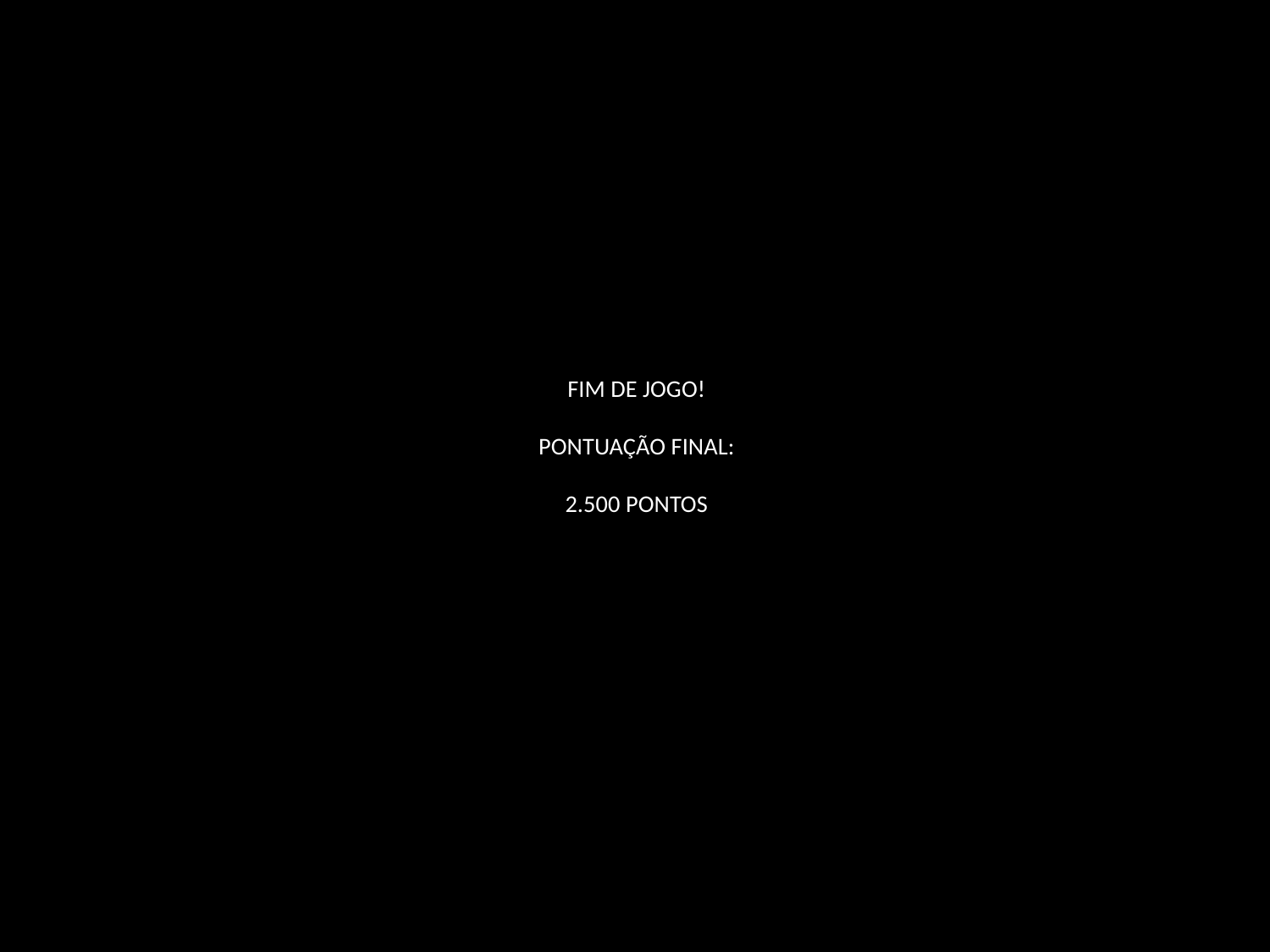

# FIM DE JOGO! PONTUAÇÃO FINAL: 2.500 PONTOS